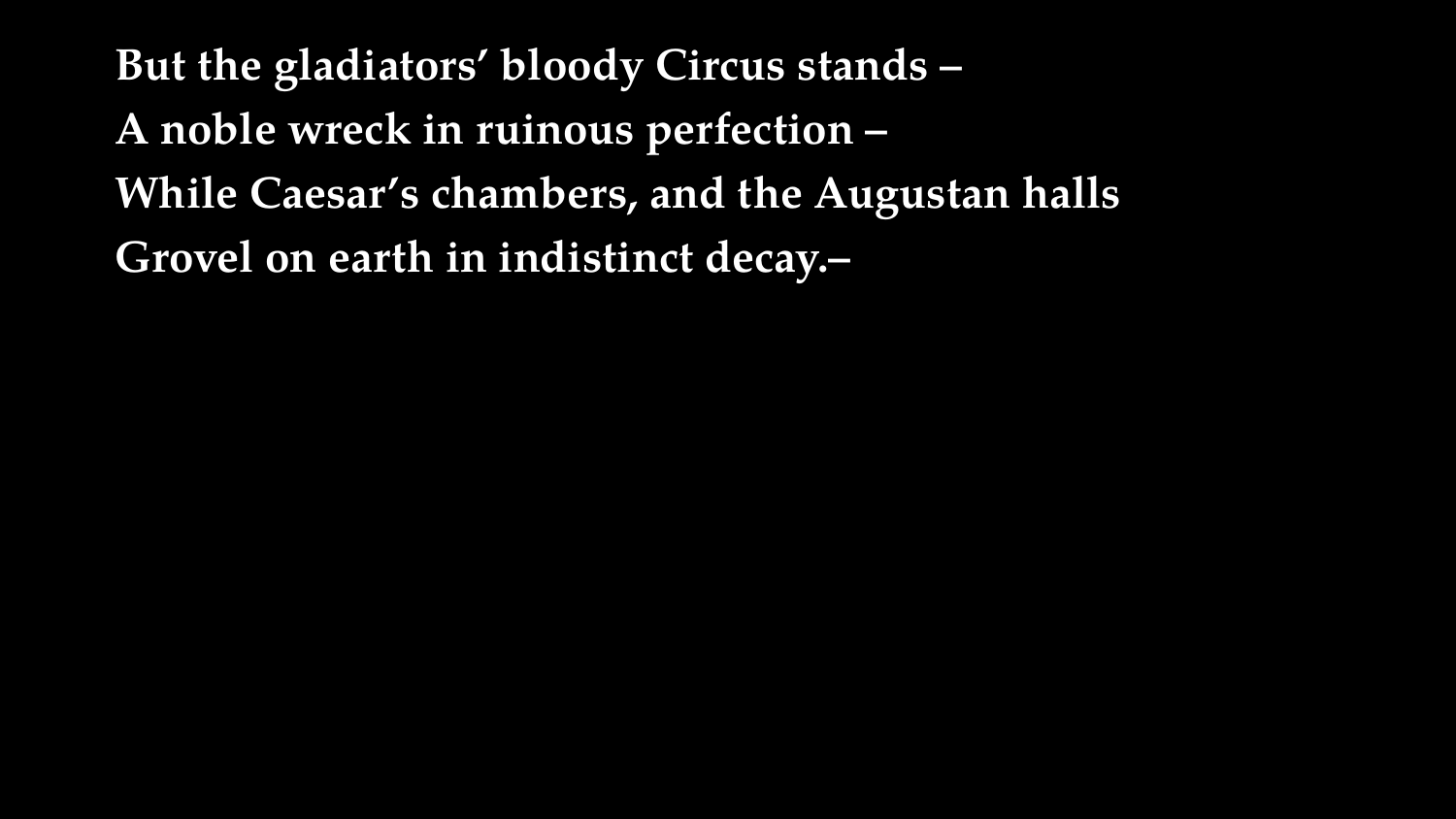

# But the gladiators’ bloody Circus stands – A noble wreck in ruinous perfection – While Caesar’s chambers, and the Augustan halls Grovel on earth in indistinct decay.–